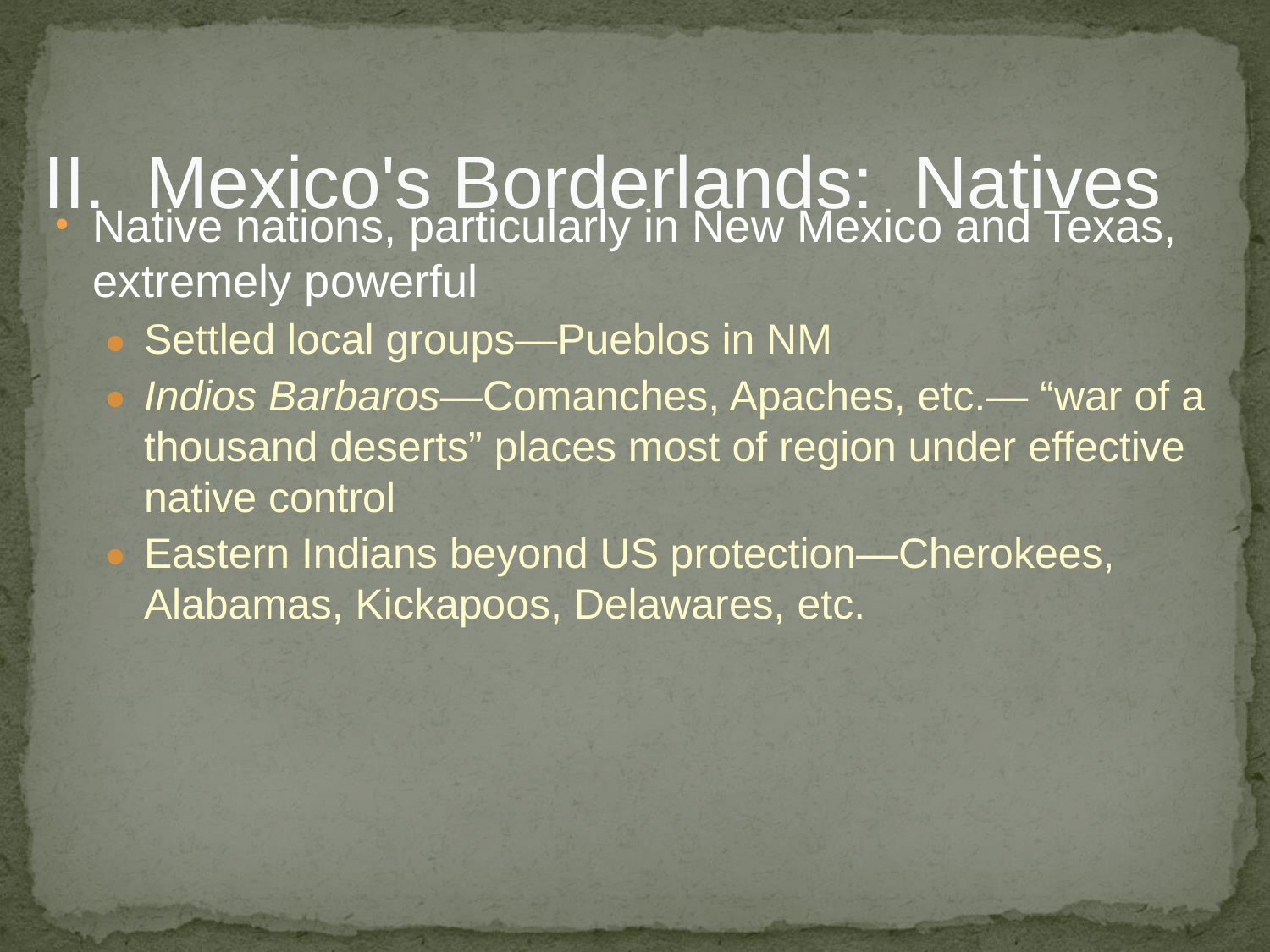

# II.  Mexico's Borderlands:  Natives
Native nations, particularly in New Mexico and Texas, extremely powerful
Settled local groups—Pueblos in NM
Indios Barbaros—Comanches, Apaches, etc.— “war of a thousand deserts” places most of region under effective native control
Eastern Indians beyond US protection—Cherokees, Alabamas, Kickapoos, Delawares, etc.